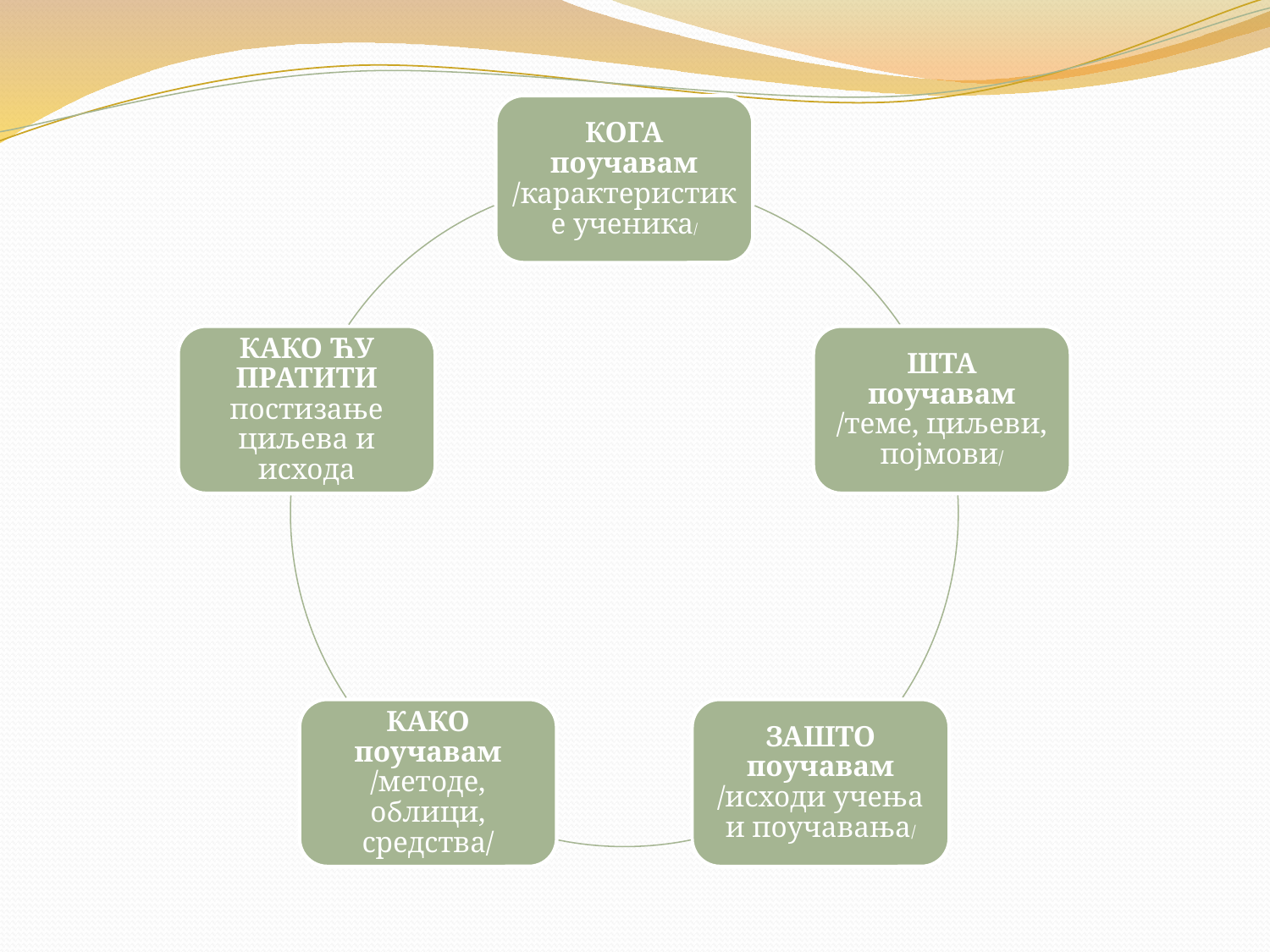

КОГА поучавам /карактеристике ученика/
ШТА поучавам /теме, циљеви, појмови/
ЗАШТО поучавам /исходи учења и поучавања/
КАКО поучавам /методе, облици, средства/
КАКО ЋУ ПРАТИТИ постизање циљева и исхода